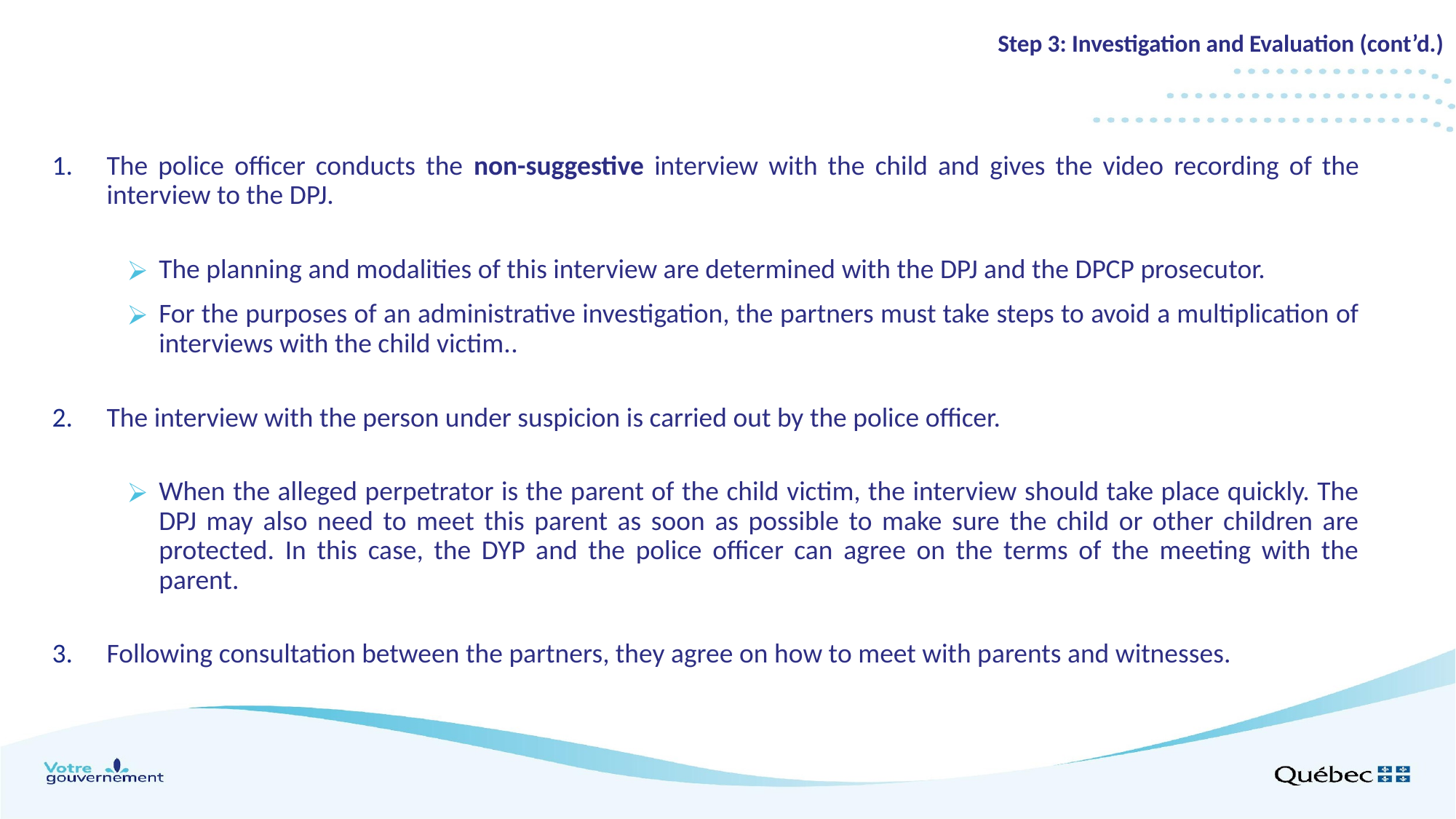

Step 3: Investigation and Evaluation (cont’d.)
The police officer conducts the non-suggestive interview with the child and gives the video recording of the interview to the DPJ.

The planning and modalities of this interview are determined with the DPJ and the DPCP prosecutor.
For the purposes of an administrative investigation, the partners must take steps to avoid a multiplication of interviews with the child victim..

The interview with the person under suspicion is carried out by the police officer.

When the alleged perpetrator is the parent of the child victim, the interview should take place quickly. The DPJ may also need to meet this parent as soon as possible to make sure the child or other children are protected. In this case, the DYP and the police officer can agree on the terms of the meeting with the parent.

Following consultation between the partners, they agree on how to meet with parents and witnesses.